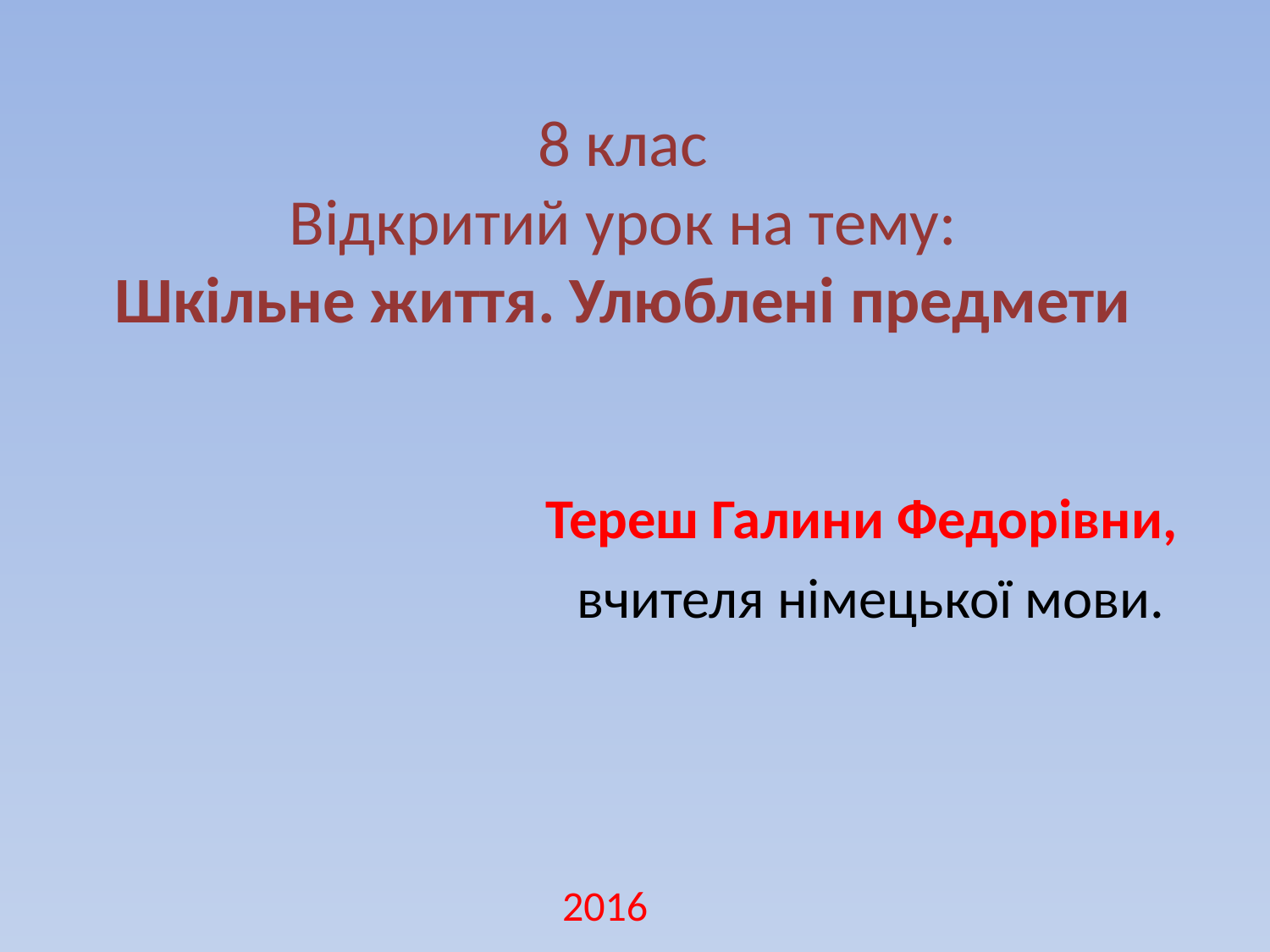

# 8 клас Відкритий урок на тему: Шкільне життя. Улюблені предмети
Тереш Галини Федорівни,
вчителя німецької мови.
 2016